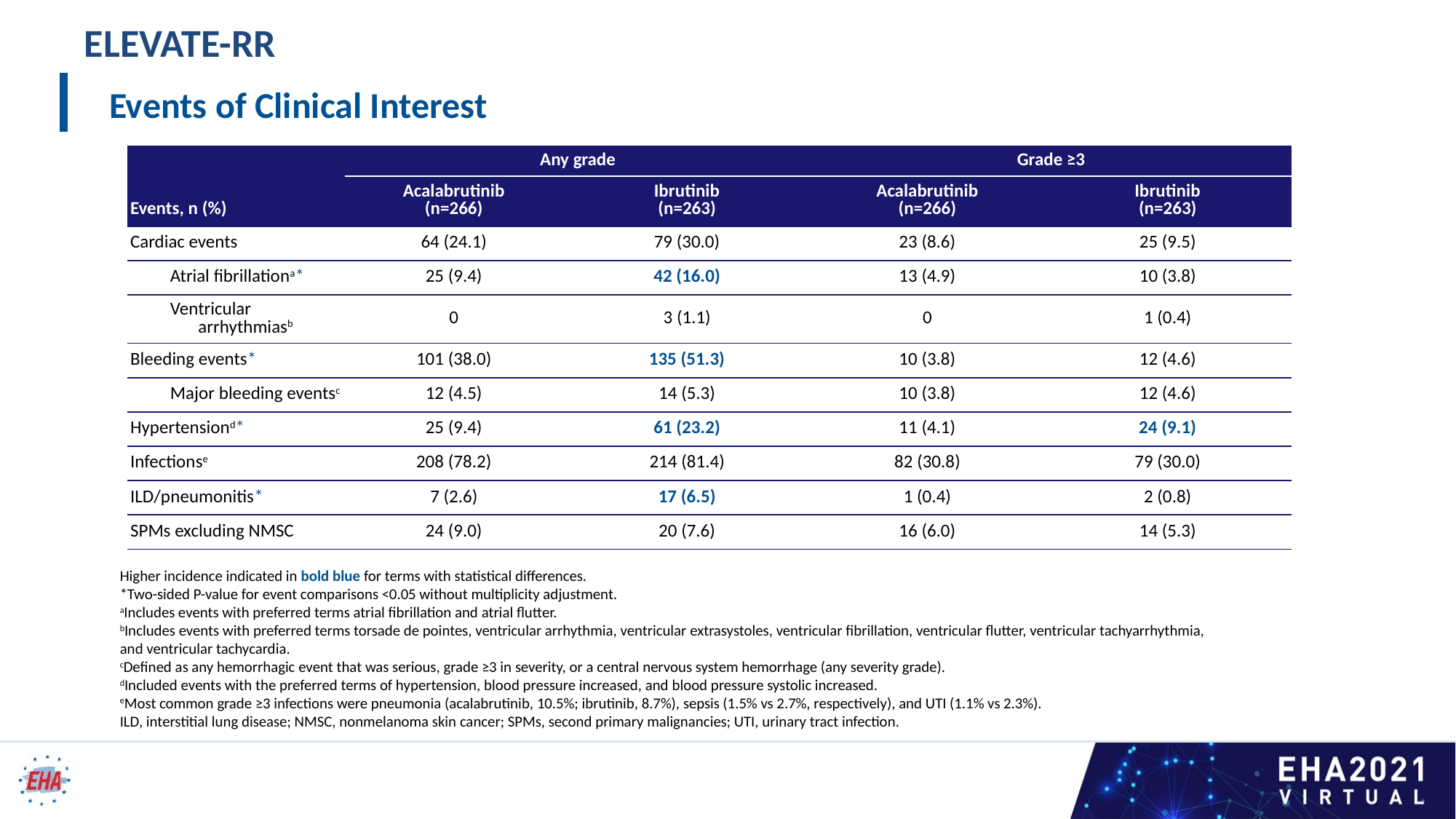

ELEVATE-RR
# Events of Clinical Interest
|  | Any grade |  | Grade ≥3 |  |
| --- | --- | --- | --- | --- |
| Events, n (%) | Acalabrutinib (n=266) | Ibrutinib (n=263) | Acalabrutinib (n=266) | Ibrutinib (n=263) |
| Cardiac events | 64 (24.1) | 79 (30.0) | 23 (8.6) | 25 (9.5) |
| Atrial fibrillationa\* | 25 (9.4) | 42 (16.0) | 13 (4.9) | 10 (3.8) |
| Ventricular arrhythmiasb | 0 | 3 (1.1) | 0 | 1 (0.4) |
| Bleeding events\* | 101 (38.0) | 135 (51.3) | 10 (3.8) | 12 (4.6) |
| Major bleeding eventsc | 12 (4.5) | 14 (5.3) | 10 (3.8) | 12 (4.6) |
| Hypertensiond\* | 25 (9.4) | 61 (23.2) | 11 (4.1) | 24 (9.1) |
| Infectionse | 208 (78.2) | 214 (81.4) | 82 (30.8) | 79 (30.0) |
| ILD/pneumonitis\* | 7 (2.6) | 17 (6.5) | 1 (0.4) | 2 (0.8) |
| SPMs excluding NMSC | 24 (9.0) | 20 (7.6) | 16 (6.0) | 14 (5.3) |
Higher incidence indicated in bold blue for terms with statistical differences.
*Two-sided P-value for event comparisons <0.05 without multiplicity adjustment.
aIncludes events with preferred terms atrial fibrillation and atrial flutter.
bIncludes events with preferred terms torsade de pointes, ventricular arrhythmia, ventricular extrasystoles, ventricular fibrillation, ventricular flutter, ventricular tachyarrhythmia, and ventricular tachycardia.
cDefined as any hemorrhagic event that was serious, grade ≥3 in severity, or a central nervous system hemorrhage (any severity grade).
dIncluded events with the preferred terms of hypertension, blood pressure increased, and blood pressure systolic increased.
eMost common grade ≥3 infections were pneumonia (acalabrutinib, 10.5%; ibrutinib, 8.7%), sepsis (1.5% vs 2.7%, respectively), and UTI (1.1% vs 2.3%).
ILD, interstitial lung disease; NMSC, nonmelanoma skin cancer; SPMs, second primary malignancies; UTI, urinary tract infection.